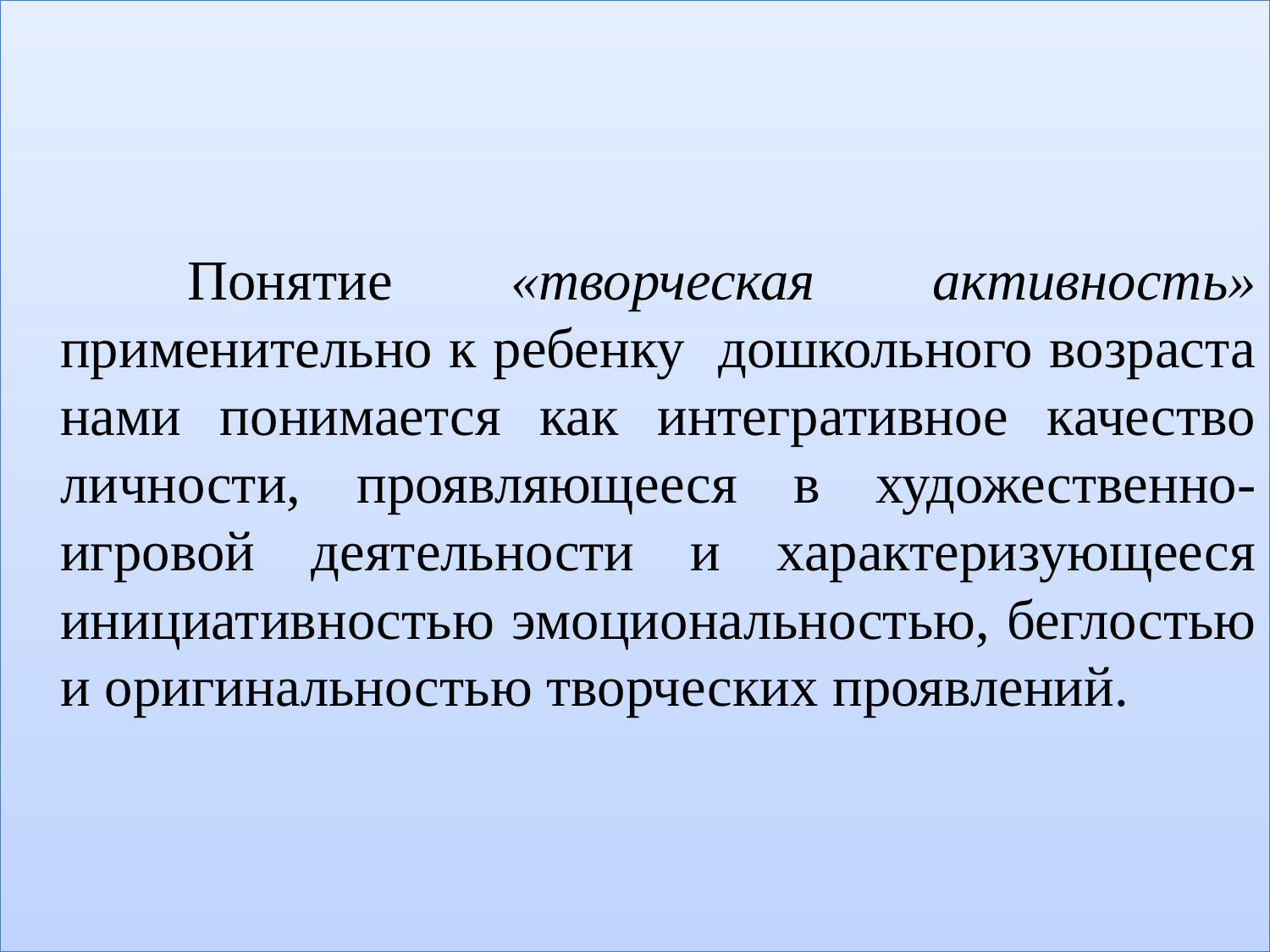

Понятие «творческая активность» применительно к ребенку  дошкольного возраста нами понимается как интегративное качество личности, проявляющееся в художественно-игровой деятельности и характеризующееся инициативностью эмоциональностью, беглостью и оригинальностью творческих проявлений.